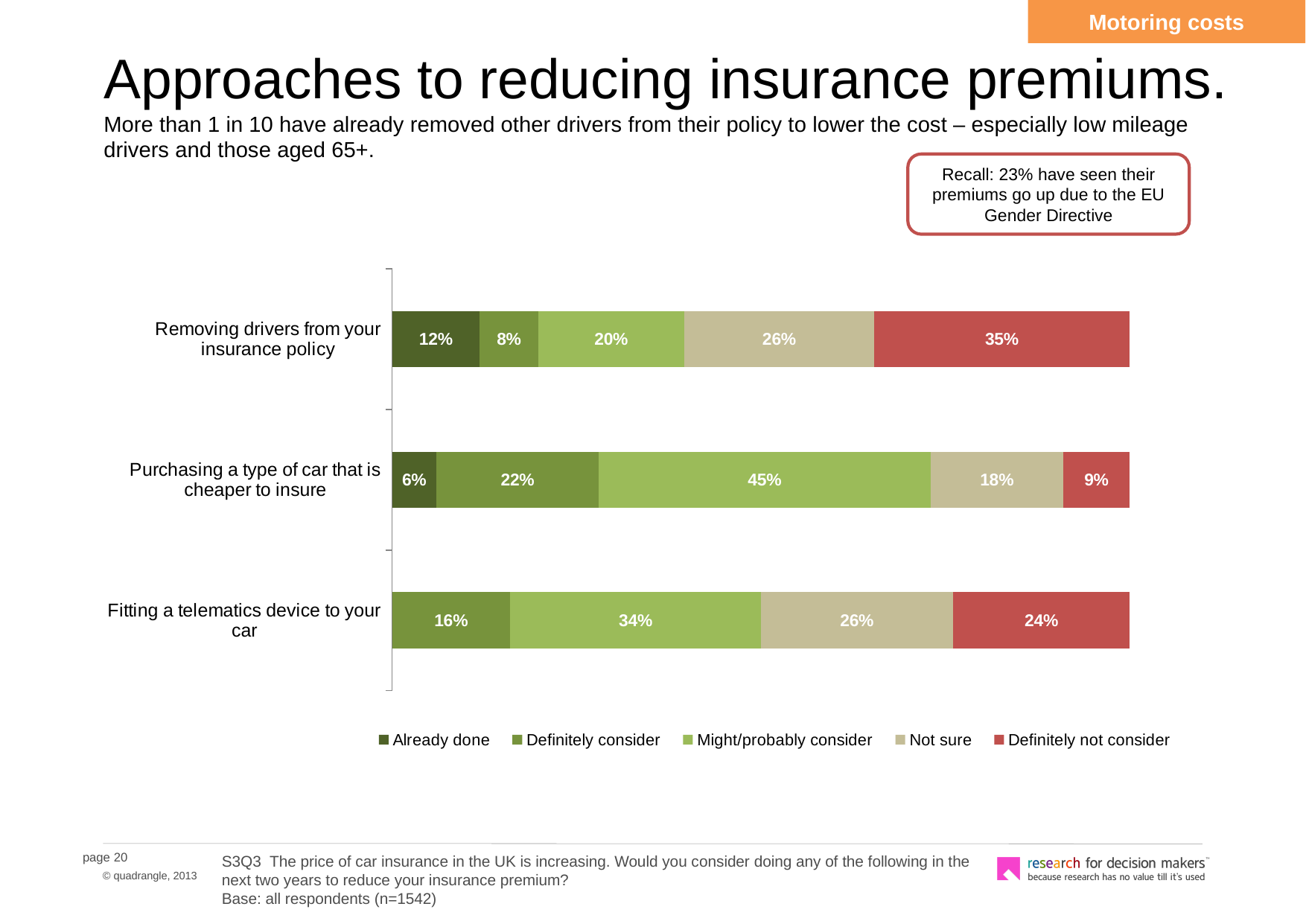

Motoring costs
# Approaches to reducing insurance premiums. More than 1 in 10 have already removed other drivers from their policy to lower the cost – especially low mileage drivers and those aged 65+.
Recall: 23% have seen their premiums go up due to the EU Gender Directive

### Chart

| Category | Already done | Definitely consider | Might/probably consider | Not sure | Definitely not consider |
|---|---|---|---|---|---|
| Removing drivers from your insurance policy | 0.12000000000000002 | 0.08000000000000004 | 0.2 | 0.26 | 0.3500000000000003 |
| Purchasing a type of car that is cheaper to insure | 0.06000000000000003 | 0.22 | 0.45 | 0.18000000000000024 | 0.09000000000000002 |
| Fitting a telematics device to your car | 0.0 | 0.16 | 0.34 | 0.26 | 0.2400000000000002 |
S3Q3  The price of car insurance in the UK is increasing. Would you consider doing any of the following in the next two years to reduce your insurance premium?
Base: all respondents (n=1542)